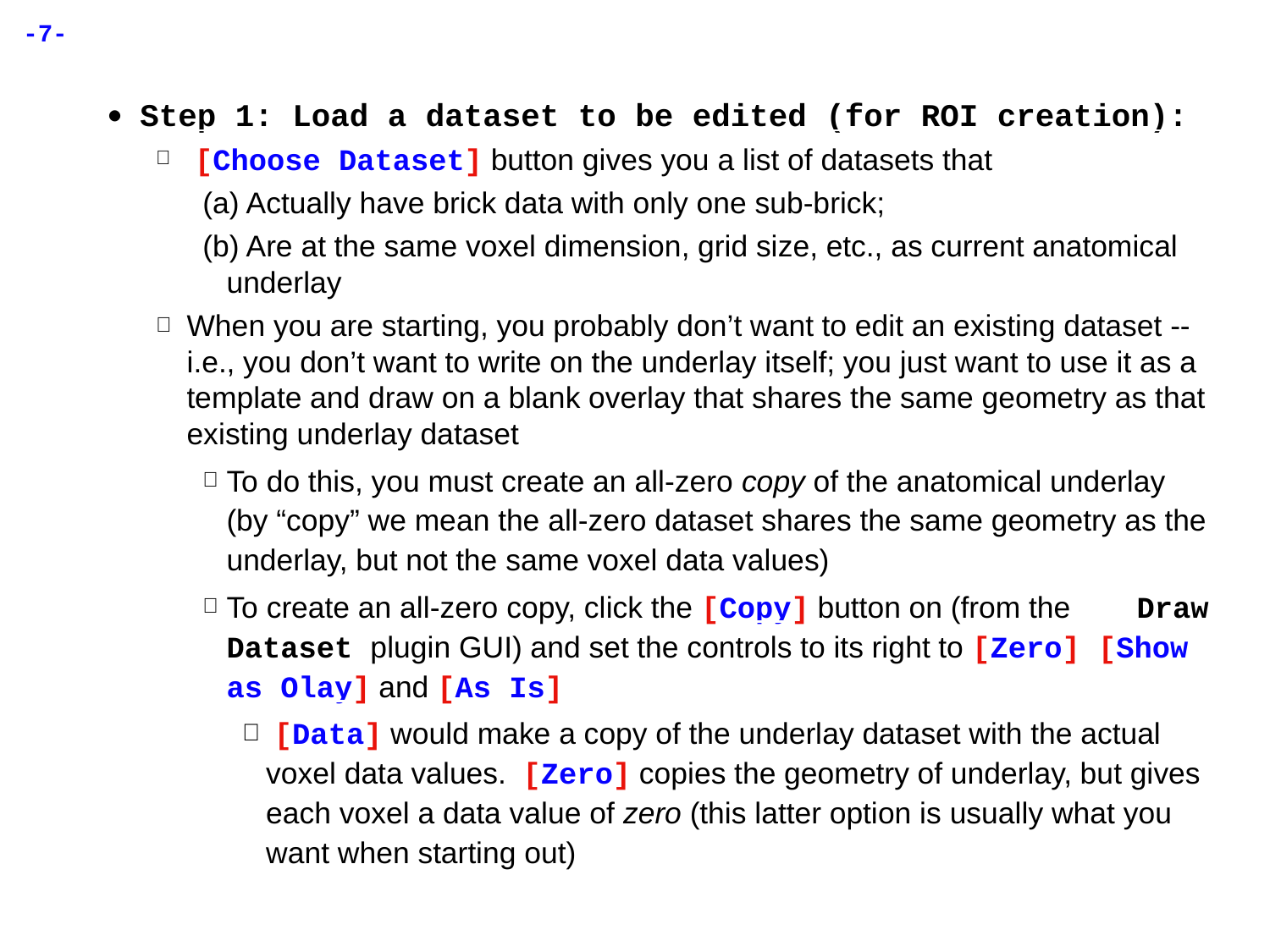

Step 1: Load a dataset to be edited (for ROI creation):
 [Choose Dataset] button gives you a list of datasets that
(a) Actually have brick data with only one sub-brick;
(b) Are at the same voxel dimension, grid size, etc., as current anatomical underlay
When you are starting, you probably don’t want to edit an existing dataset --  i.e., you don’t want to write on the underlay itself; you just want to use it as a template and draw on a blank overlay that shares the same geometry as that existing underlay dataset
To do this, you must create an all-zero copy of the anatomical underlay (by “copy” we mean the all-zero dataset shares the same geometry as the underlay, but not the same voxel data values)
To create an all-zero copy, click the [Copy] button on (from the        Draw Dataset plugin GUI) and set the controls to its right to [Zero] [Show as Olay] and [As Is]
 [Data] would make a copy of the underlay dataset with the actual voxel data values.  [Zero] copies the geometry of underlay, but gives each voxel a data value of zero (this latter option is usually what you want when starting out)